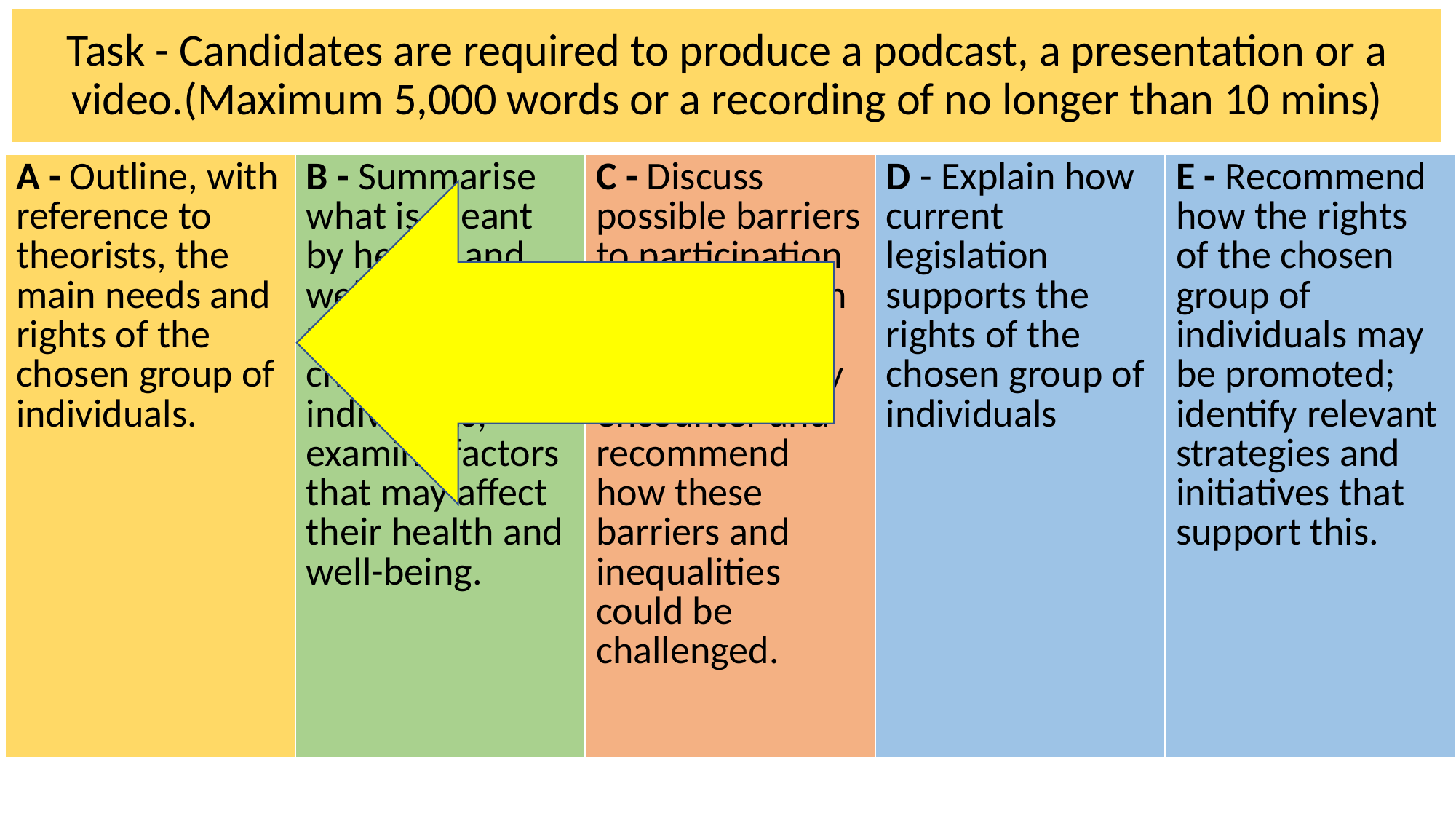

# Task - Candidates are required to produce a podcast, a presentation or a video.(Maximum 5,000 words or a recording of no longer than 10 mins)
| A - Outline, with reference to theorists, the main needs and rights of the chosen group of individuals. | B - Summarise what is meant by health and well-being in relation to your chosen group of individuals; examine factors that may affect their health and well-being. | C - Discuss possible barriers to participation that the chosen group of individuals may encounter and recommend how these barriers and inequalities could be challenged. | D - Explain how current legislation supports the rights of the chosen group of individuals | E - Recommend how the rights of the chosen group of individuals may be promoted; identify relevant strategies and initiatives that support this. |
| --- | --- | --- | --- | --- |